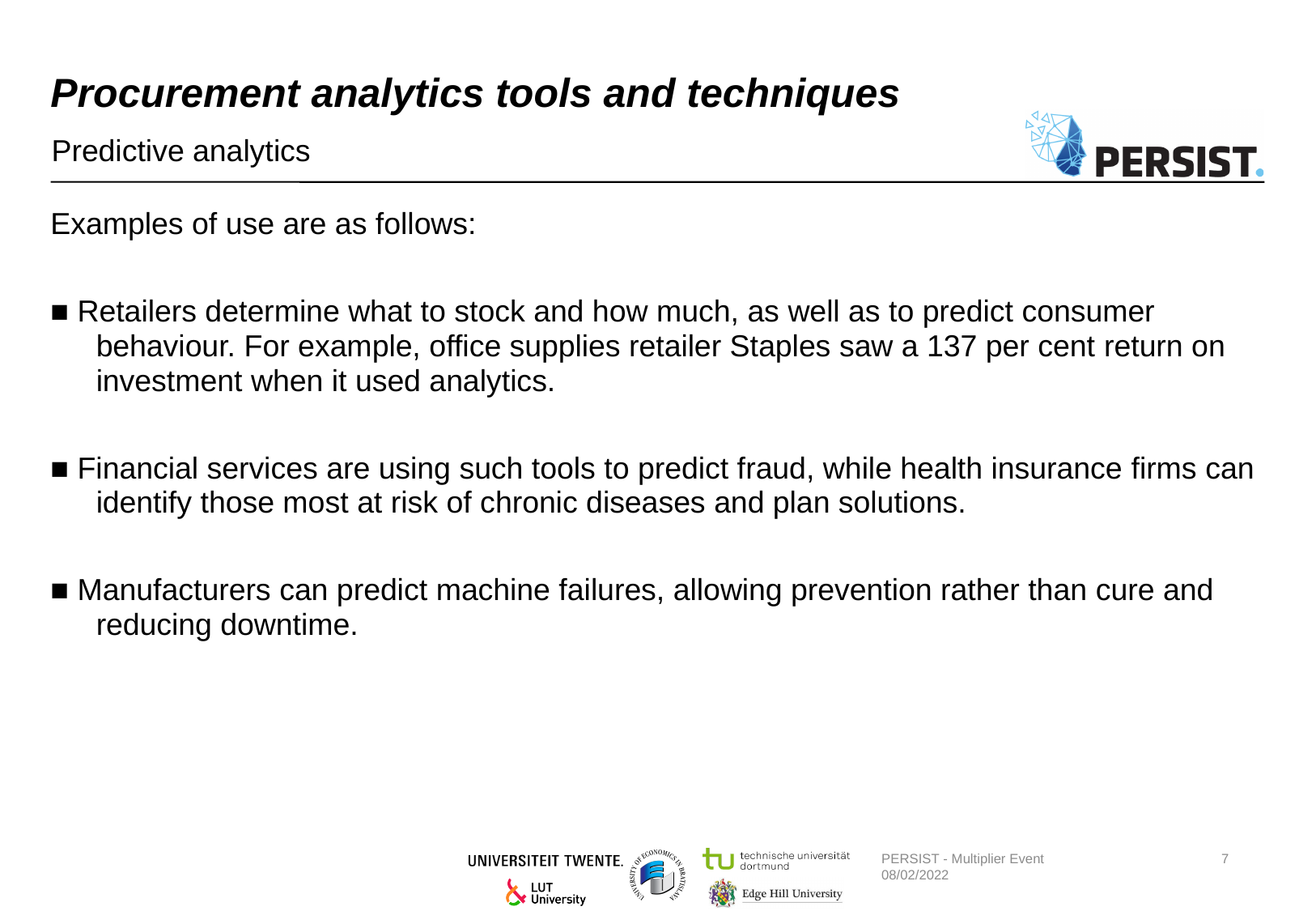

# Procurement analytics tools and techniques
Predictive analytics
Examples of use are as follows:

■ Retailers determine what to stock and how much, as well as to predict consumer behaviour. For example, office supplies retailer Staples saw a 137 per cent return on investment when it used analytics.

■ Financial services are using such tools to predict fraud, while health insurance firms can identify those most at risk of chronic diseases and plan solutions.

■ Manufacturers can predict machine failures, allowing prevention rather than cure and reducing downtime.